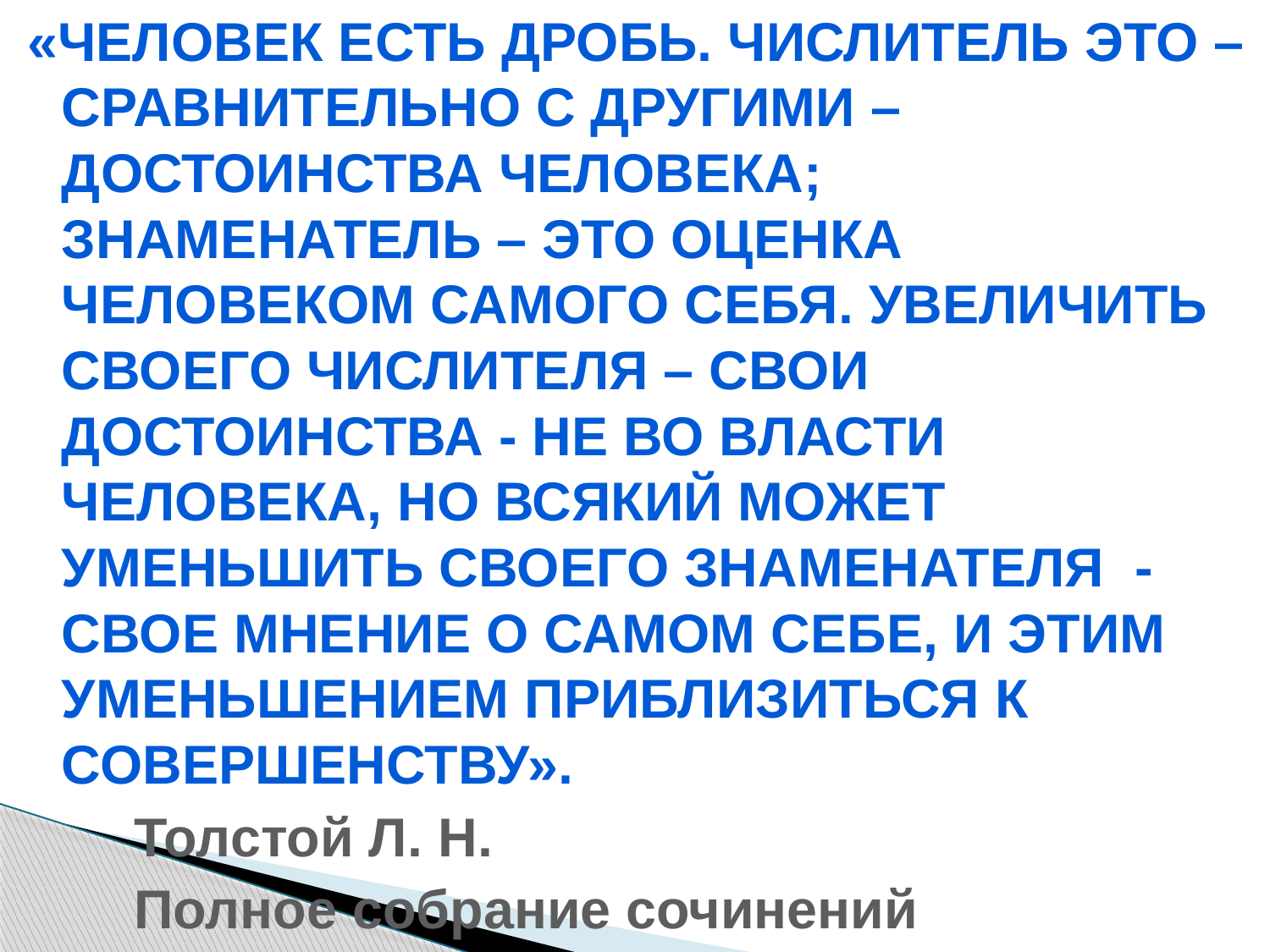

«Человек есть дробь. Числитель это – сравнительно с другими – достоинства человека; знаменатель – это оценка человеком самого себя. Увеличить своего числителя – свои достоинства - не во власти человека, но всякий может уменьшить своего знаменателя  -  свое мнение о самом себе, и этим уменьшением приблизиться к совершенству».
       Толстой Л. Н.
       Полное собрание сочинений
#